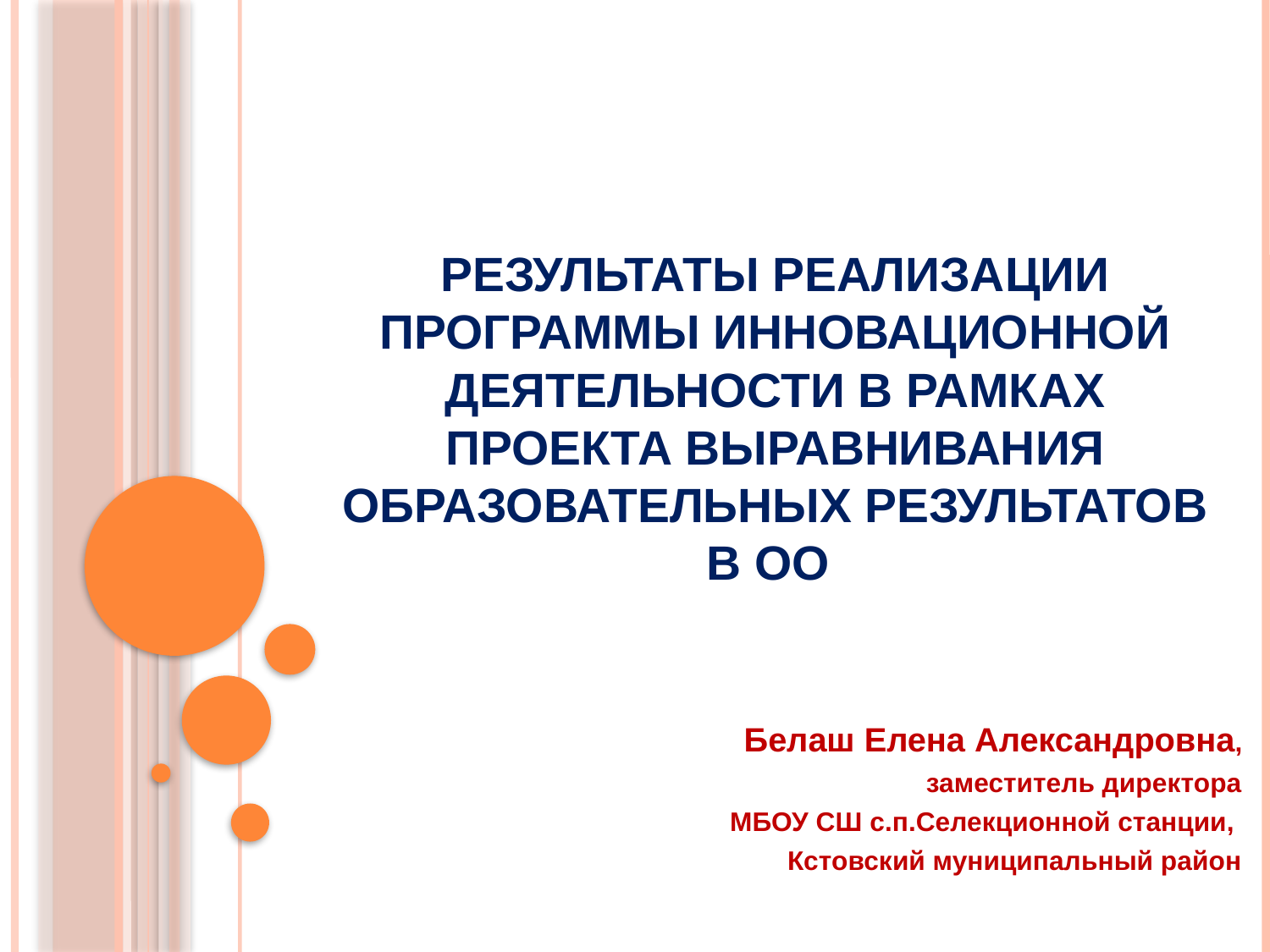

# Результаты реализации программы инновационной деятельности в рамках проекта выравнивания образовательных результатов в ОО

Белаш Елена Александровна,
заместитель директора
 МБОУ СШ с.п.Селекционной станции,
Кстовский муниципальный район